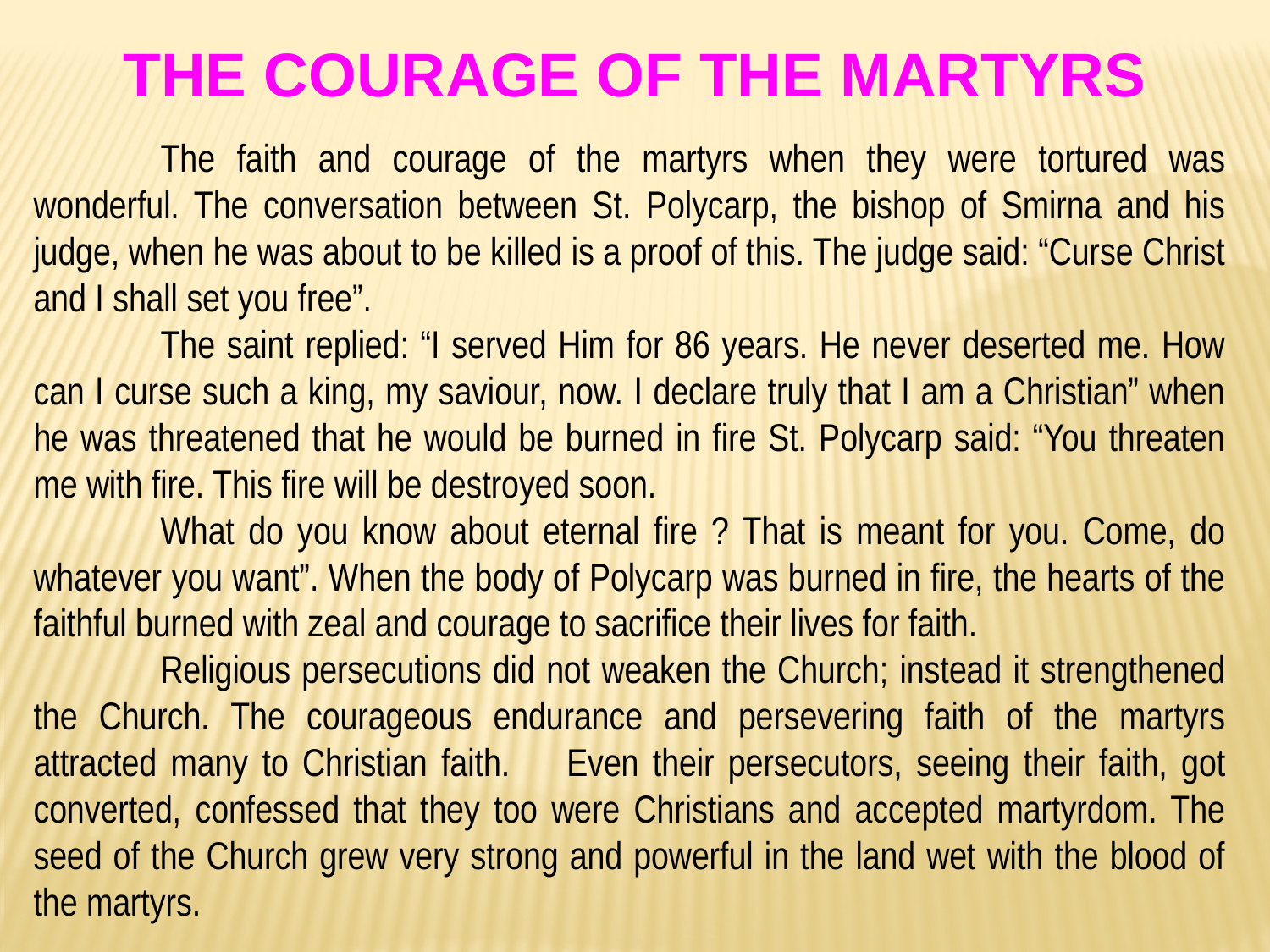

THE COURAGE OF THE MARTYRS
	The faith and courage of the martyrs when they were tortured was wonderful. The conversation between St. Polycarp, the bishop of Smirna and his judge, when he was about to be killed is a proof of this. The judge said: “Curse Christ and I shall set you free”.
	The saint replied: “I served Him for 86 years. He never deserted me. How can I curse such a king, my saviour, now. I declare truly that I am a Christian” when he was threatened that he would be burned in fire St. Polycarp said: “You threaten me with fire. This fire will be destroyed soon.
	What do you know about eternal fire ? That is meant for you. Come, do whatever you want”. When the body of Polycarp was burned in fire, the hearts of the faithful burned with zeal and courage to sacrifice their lives for faith.
	Religious persecutions did not weaken the Church; instead it strengthened the Church. The courageous endurance and persevering faith of the martyrs attracted many to Christian faith. 	Even their persecutors, seeing their faith, got converted, confessed that they too were Christians and accepted martyrdom. The seed of the Church grew very strong and powerful in the land wet with the blood of the martyrs.